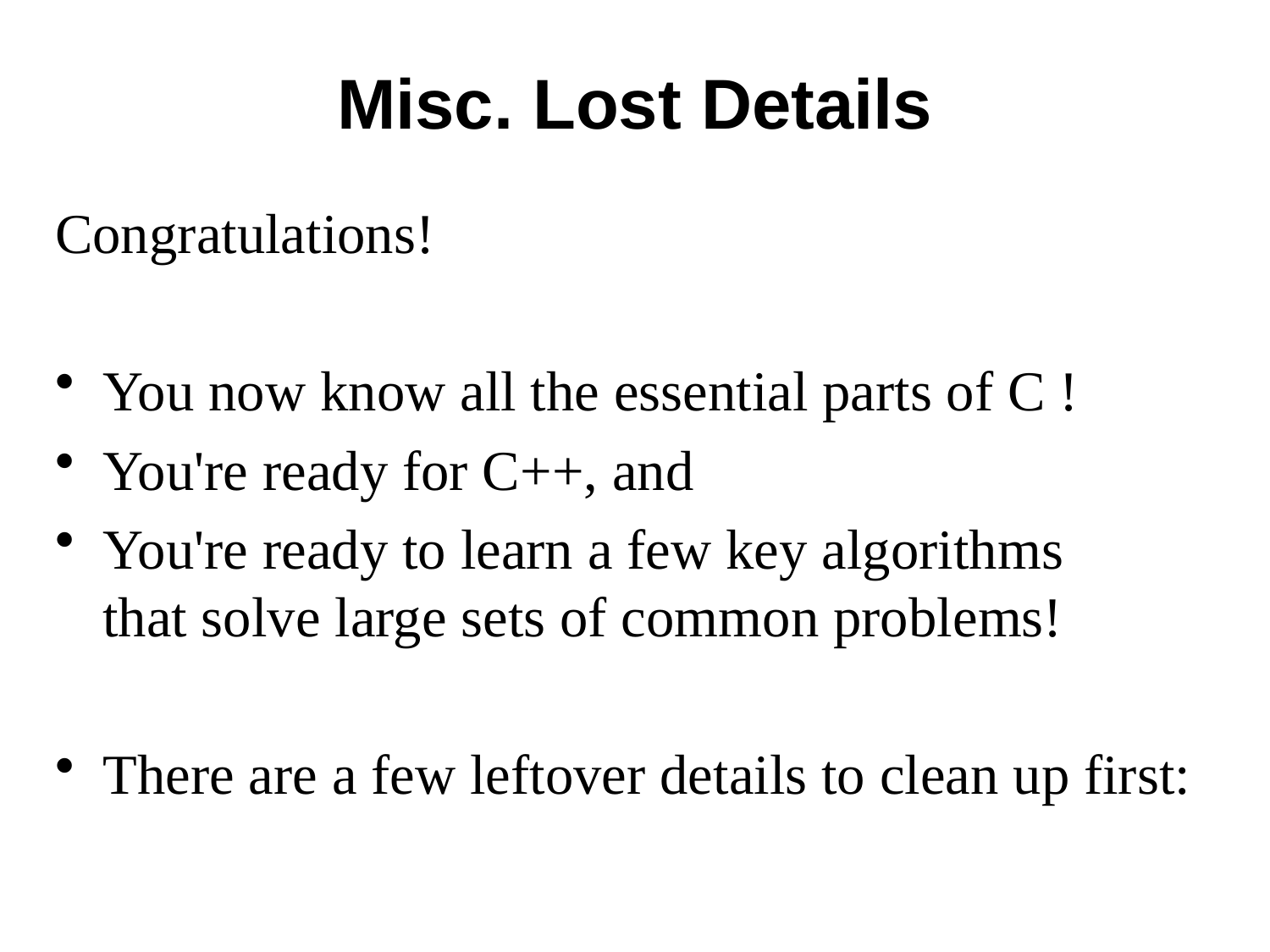

# Misc. Lost Details
Congratulations!

You now know all the essential parts of C !
You're ready for C++, and
You're ready to learn a few key algorithms
that solve large sets of common problems!

There are a few leftover details to clean up first: